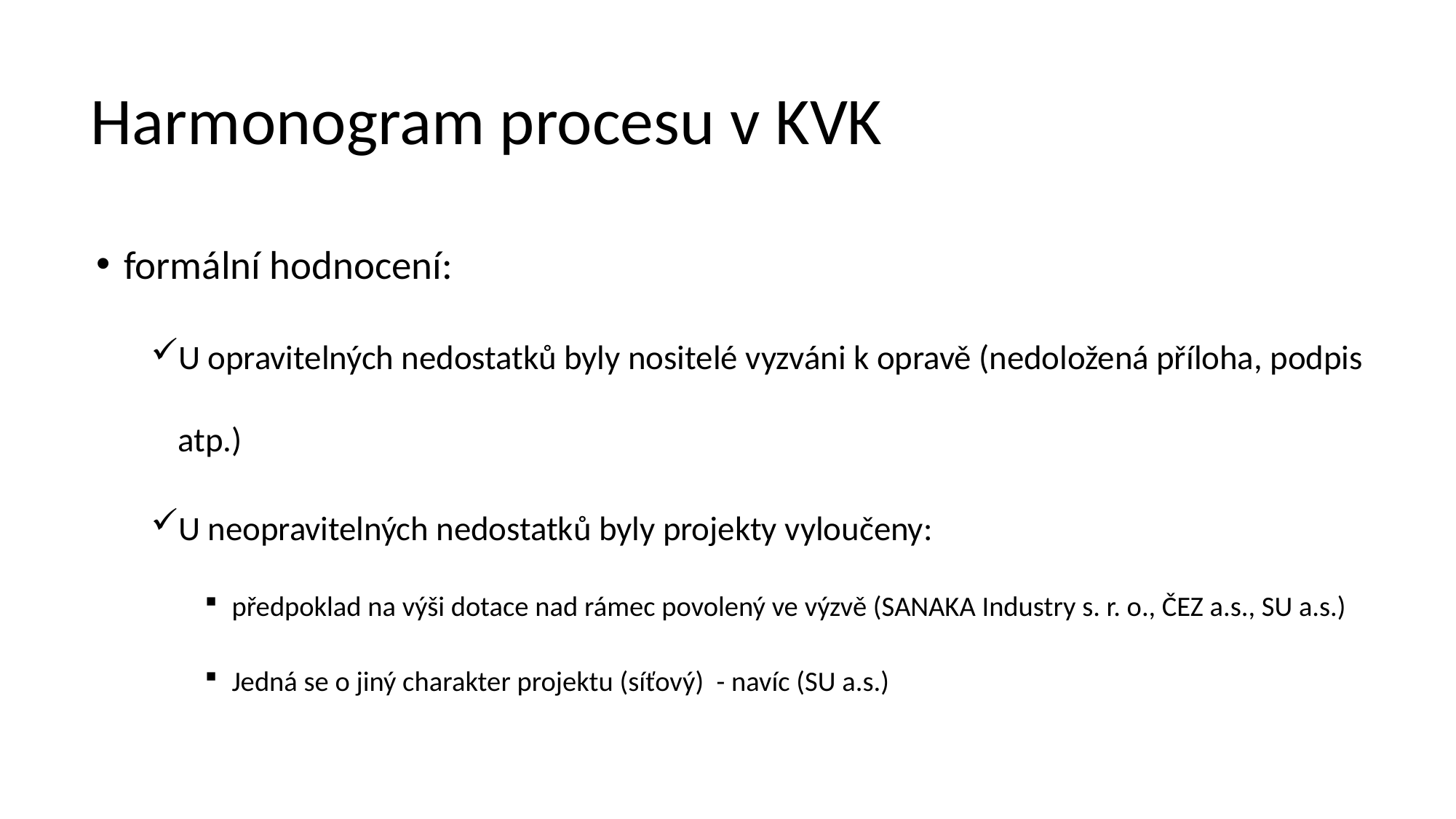

# Harmonogram procesu v KVK
formální hodnocení:
U opravitelných nedostatků byly nositelé vyzváni k opravě (nedoložená příloha, podpis atp.)
U neopravitelných nedostatků byly projekty vyloučeny:
předpoklad na výši dotace nad rámec povolený ve výzvě (SANAKA Industry s. r. o., ČEZ a.s., SU a.s.)
Jedná se o jiný charakter projektu (síťový)  - navíc (SU a.s.)